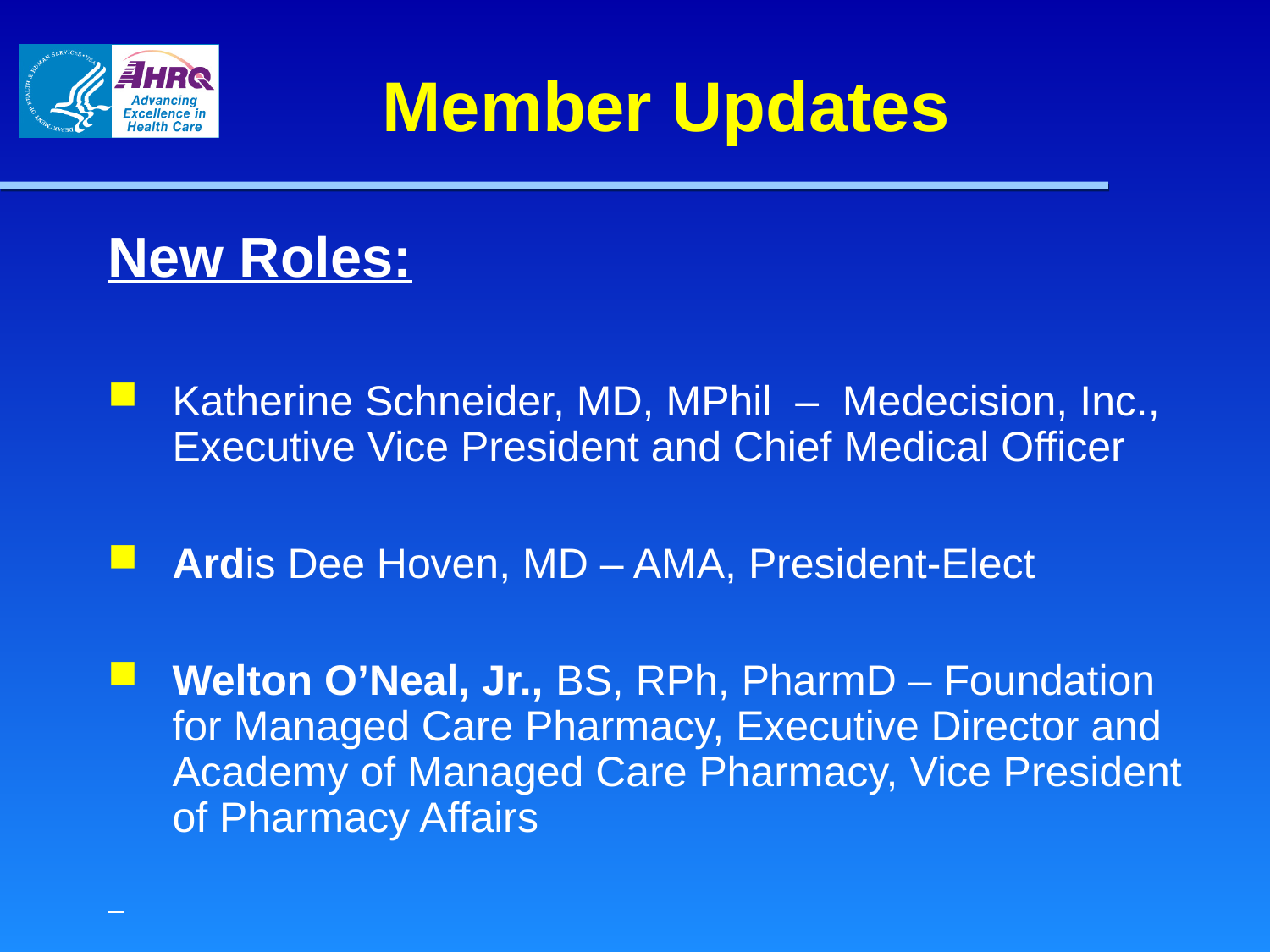

# Member Updates
New Roles:

Katherine Schneider, MD, MPhil  –  Medecision, Inc., Executive Vice President and Chief Medical Officer

Ardis Dee Hoven, MD – AMA, President-Elect

Welton O’Neal, Jr., BS, RPh, PharmD – Foundation for Managed Care Pharmacy, Executive Director and Academy of Managed Care Pharmacy, Vice President of Pharmacy Affairs